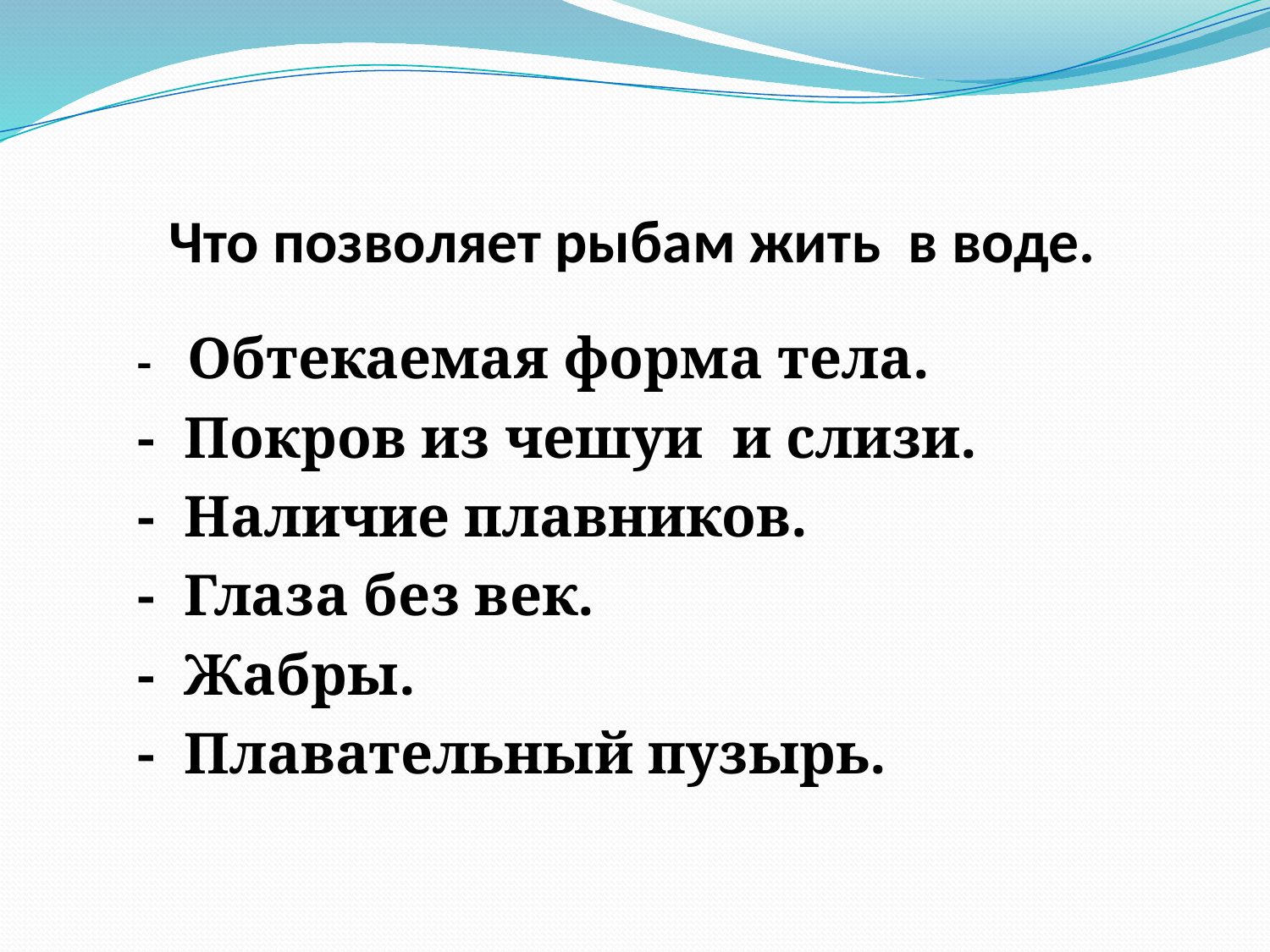

# Что позволяет рыбам жить  в воде.
-   Обтекаемая форма тела.
-  Покров из чешуи  и слизи.
-  Наличие плавников.
-  Глаза без век.
-  Жабры.
-  Плавательный пузырь.